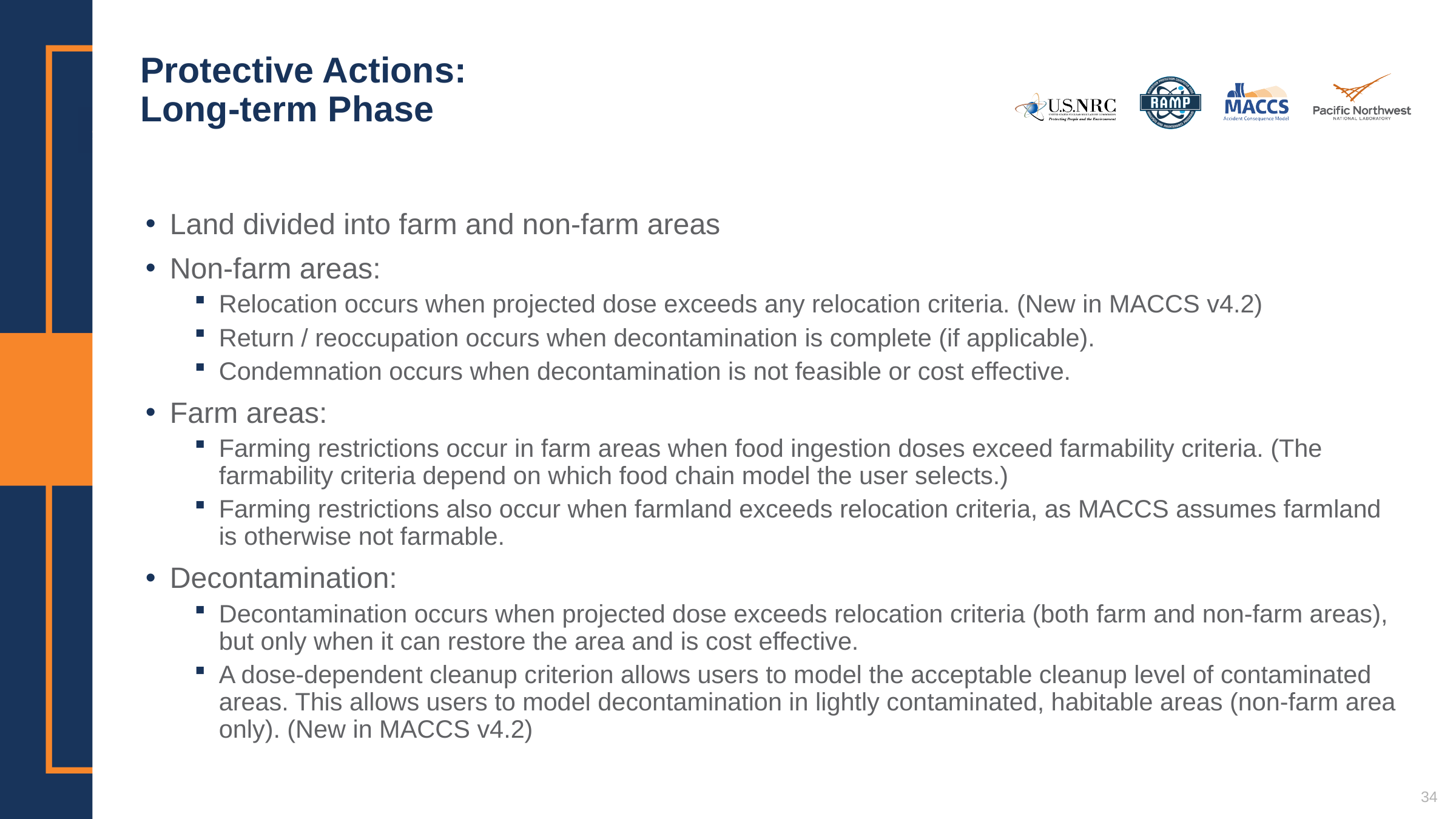

# Protective Actions: Long-term Phase
Land divided into farm and non-farm areas
Non-farm areas:
Relocation occurs when projected dose exceeds any relocation criteria. (New in MACCS v4.2)
Return / reoccupation occurs when decontamination is complete (if applicable).
Condemnation occurs when decontamination is not feasible or cost effective.
Farm areas:
Farming restrictions occur in farm areas when food ingestion doses exceed farmability criteria. (The farmability criteria depend on which food chain model the user selects.)
Farming restrictions also occur when farmland exceeds relocation criteria, as MACCS assumes farmland is otherwise not farmable.
Decontamination:
Decontamination occurs when projected dose exceeds relocation criteria (both farm and non-farm areas), but only when it can restore the area and is cost effective.
A dose-dependent cleanup criterion allows users to model the acceptable cleanup level of contaminated areas. This allows users to model decontamination in lightly contaminated, habitable areas (non-farm area only). (New in MACCS v4.2)

34